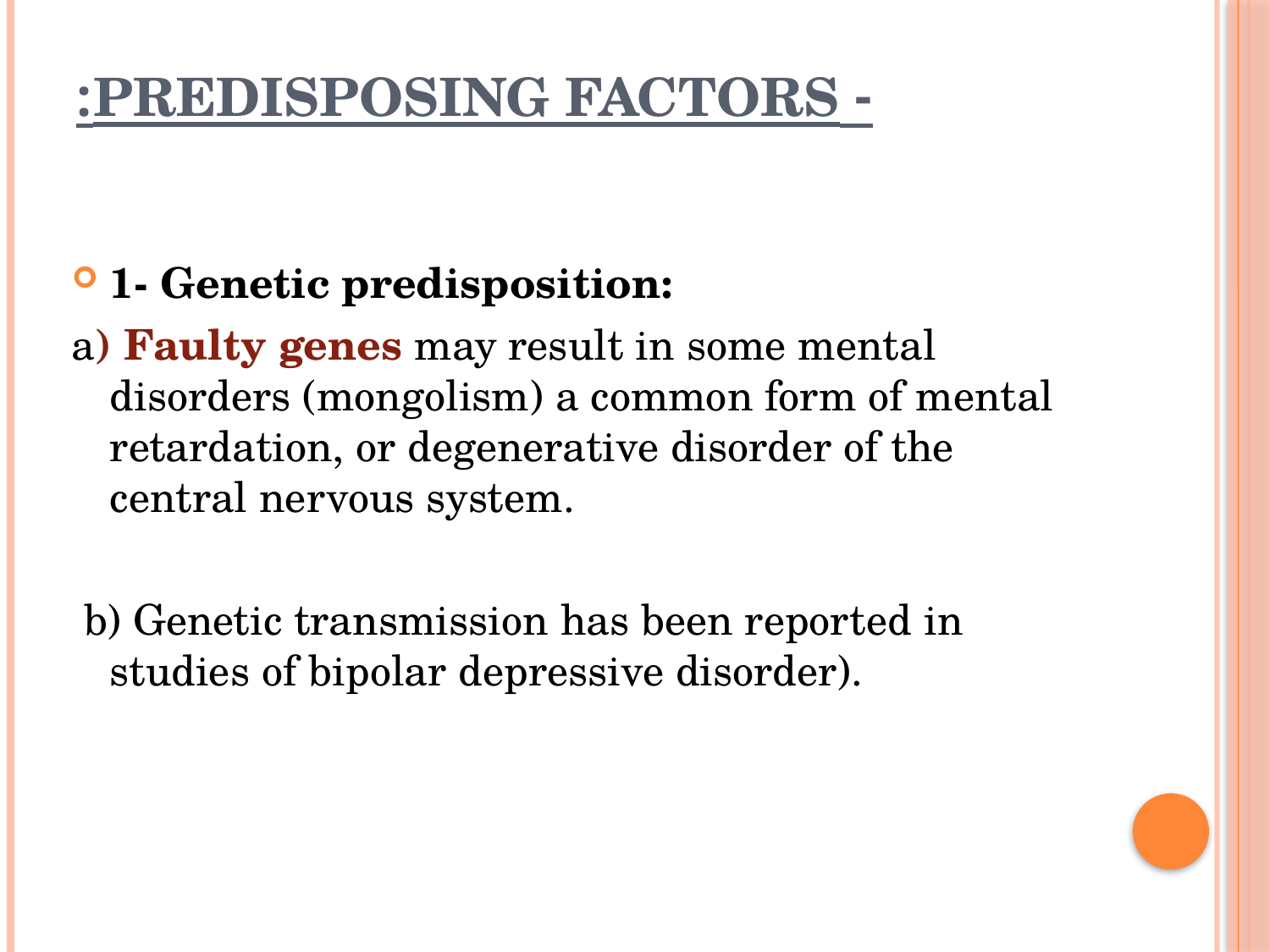

# - Predisposing Factors:

1- Genetic predisposition:
a) Faulty genes may result in some mental disorders (mongolism) a common form of mental retardation, or degenerative disorder of the central nervous system.

 b) Genetic transmission has been reported in studies of bipolar depressive disorder).